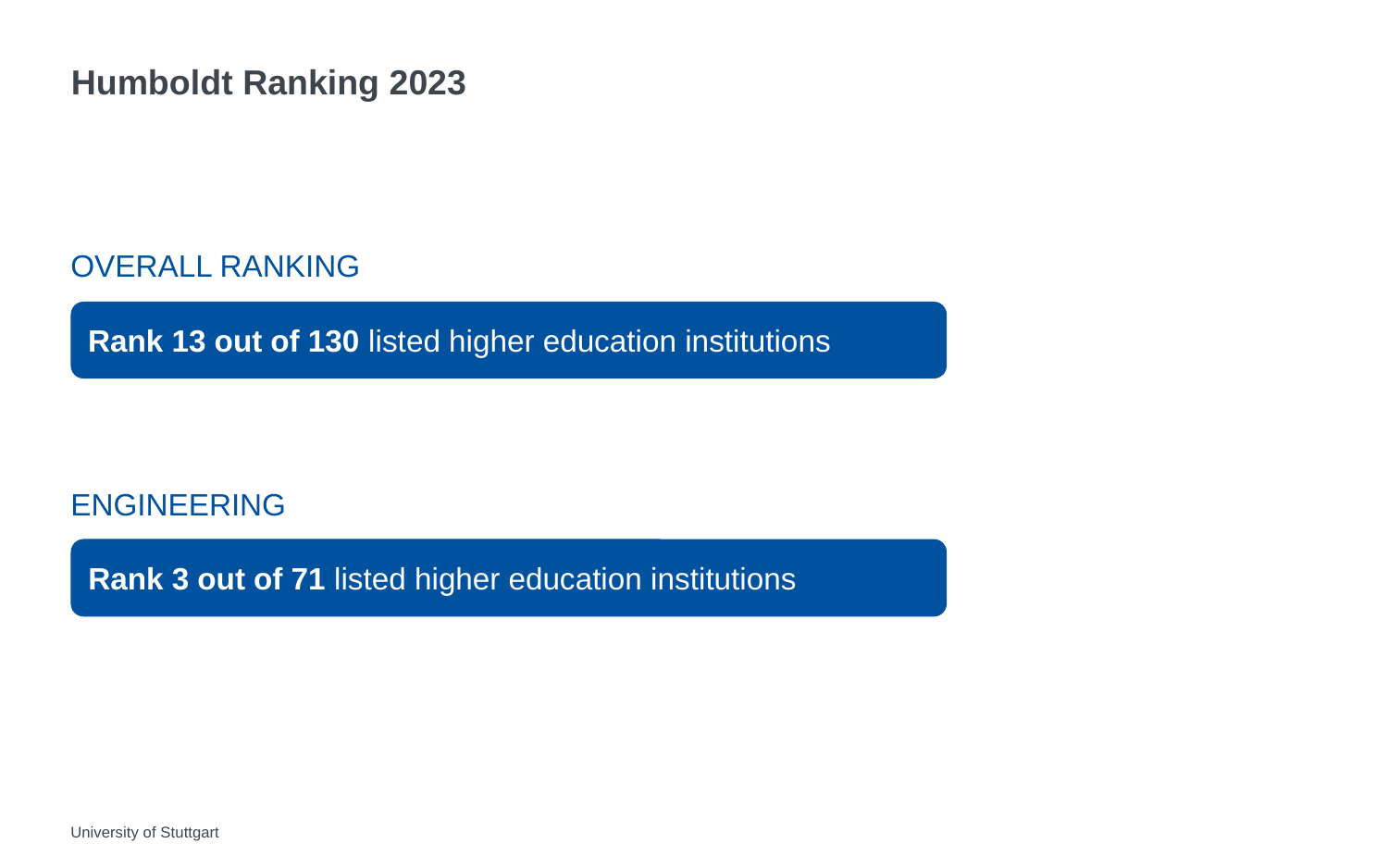

# Humboldt Ranking 2023
Overall ranking
Rank 13 out of 130 listed higher education institutions
engineering
Rank 3 out of 71 listed higher education institutions
University of Stuttgart